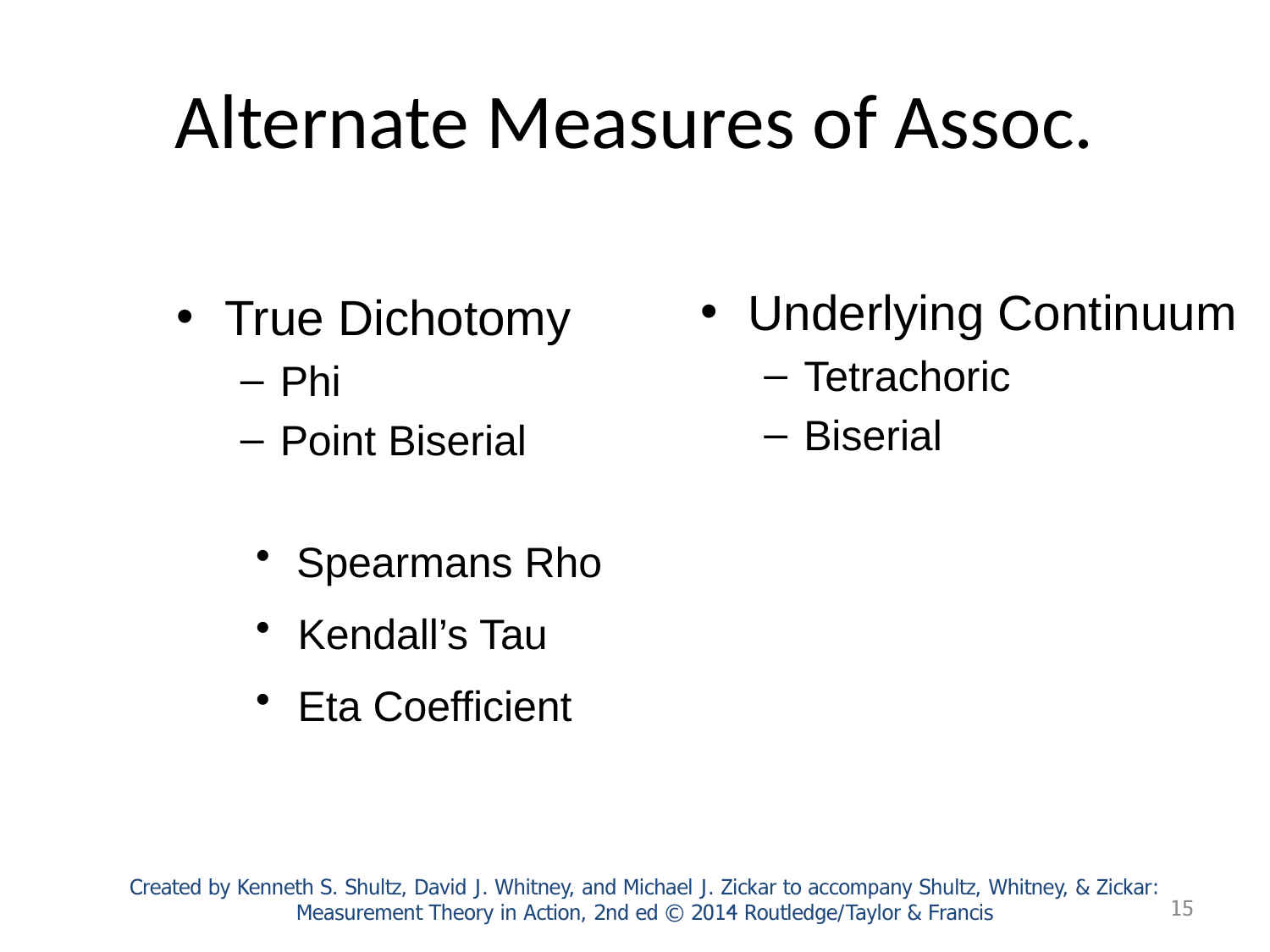

# Alternate Measures of Assoc.
Underlying Continuum
Tetrachoric
Biserial
True Dichotomy
Phi
Point Biserial
 Spearmans Rho
 Kendall’s Tau
 Eta Coefficient

Created by Kenneth S. Shultz, David J. Whitney, and Michael J. Zickar to accompany Shultz, Whitney, & Zickar: Measurement Theory in Action, 2nd ed © 2014 Routledge/Taylor & Francis
15